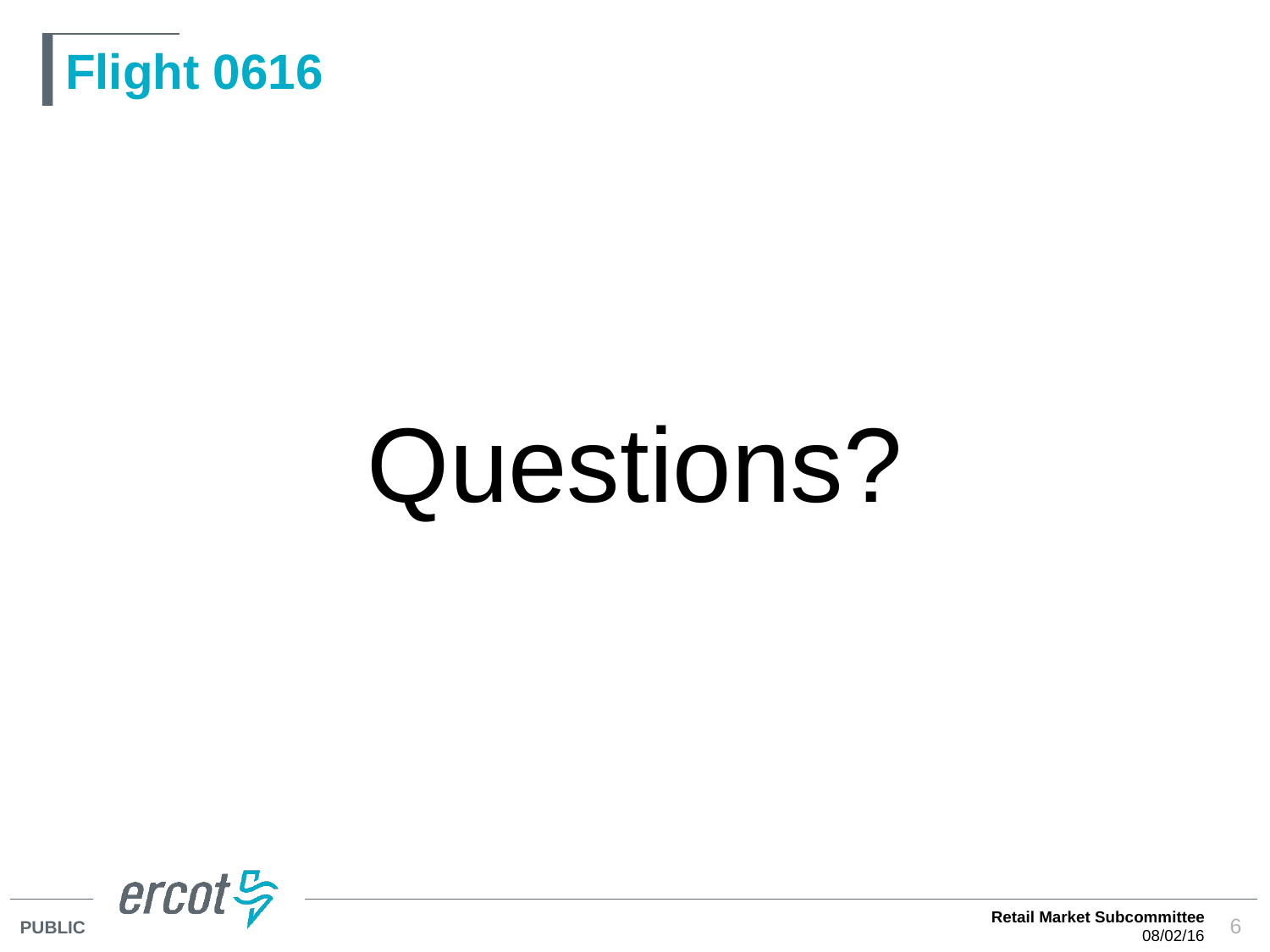

# Flight 0616

Questions?
Retail Market Subcommittee
08/02/16
6